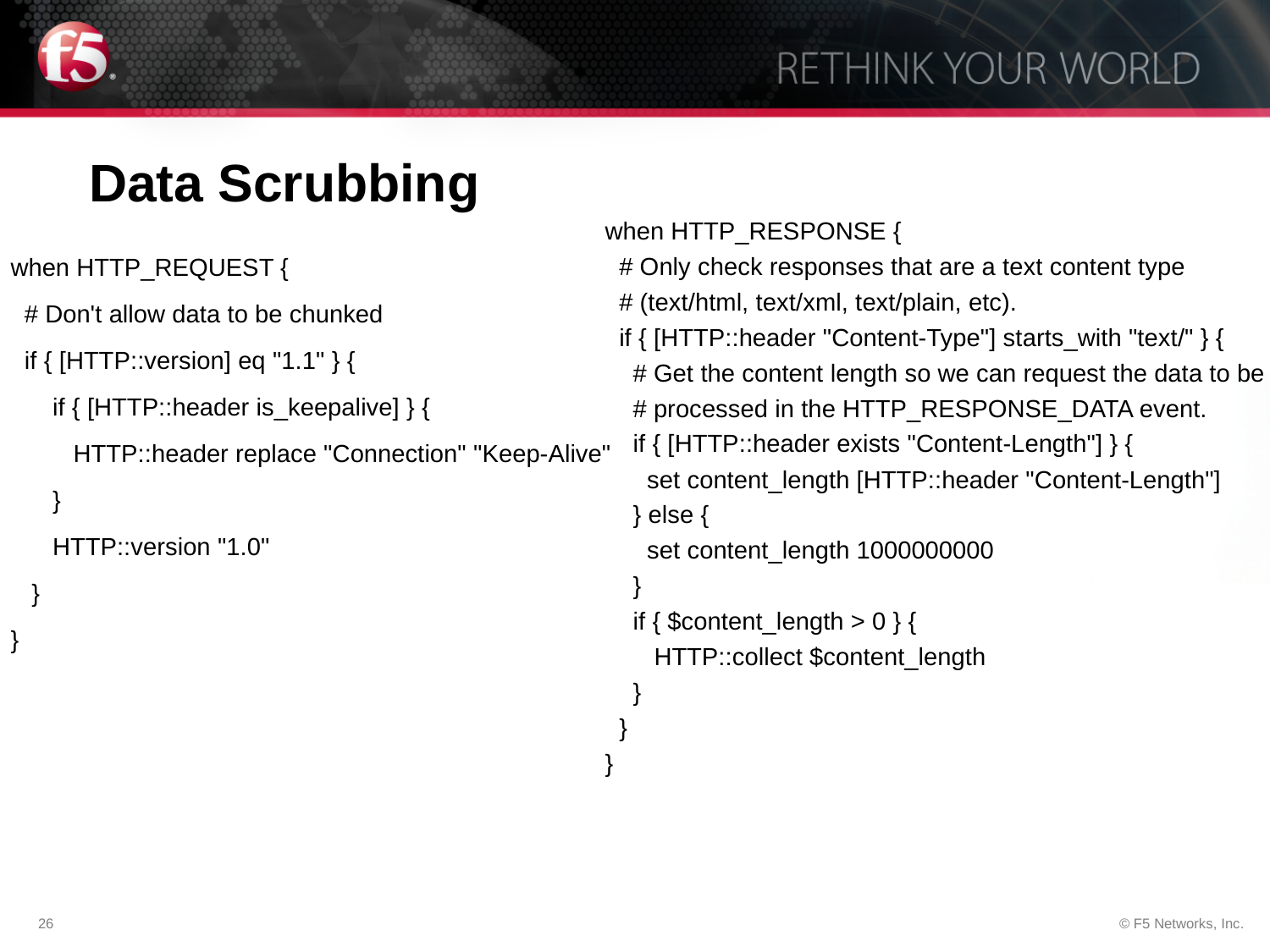

# Data Scrubbing
when HTTP_RESPONSE {
  # Only check responses that are a text content type
  # (text/html, text/xml, text/plain, etc).
  if { [HTTP::header "Content-Type"] starts_with "text/" } {
    # Get the content length so we can request the data to be
    # processed in the HTTP_RESPONSE_DATA event.
    if { [HTTP::header exists "Content-Length"] } {
      set content_length [HTTP::header "Content-Length"]
    } else {
      set content_length 1000000000
    }
    if { $content_length > 0 } {
       HTTP::collect $content_length
    }
  }
}

when HTTP_REQUEST {
  # Don't allow data to be chunked
  if { [HTTP::version] eq "1.1" } {
      if { [HTTP::header is_keepalive] } {
         HTTP::header replace "Connection" "Keep-Alive"
      }
      HTTP::version "1.0"
   }
}